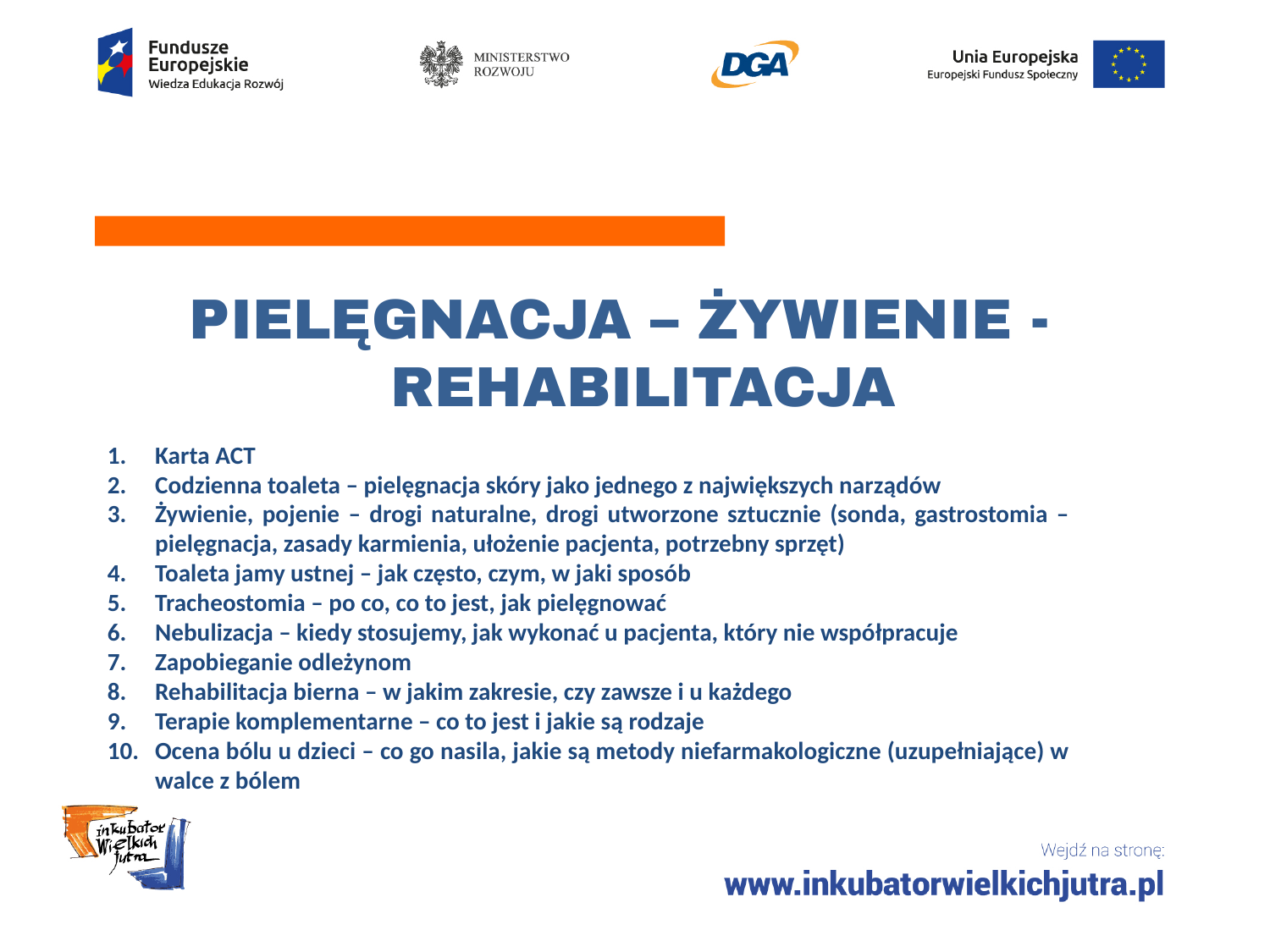

PIELĘGNACJA – ŻYWIENIE - REHABILITACJA

Karta ACT
Codzienna toaleta – pielęgnacja skóry jako jednego z największych narządów
Żywienie, pojenie – drogi naturalne, drogi utworzone sztucznie (sonda, gastrostomia – pielęgnacja, zasady karmienia, ułożenie pacjenta, potrzebny sprzęt)
Toaleta jamy ustnej – jak często, czym, w jaki sposób
Tracheostomia – po co, co to jest, jak pielęgnować
Nebulizacja – kiedy stosujemy, jak wykonać u pacjenta, który nie współpracuje
Zapobieganie odleżynom
Rehabilitacja bierna – w jakim zakresie, czy zawsze i u każdego
Terapie komplementarne – co to jest i jakie są rodzaje
Ocena bólu u dzieci – co go nasila, jakie są metody niefarmakologiczne (uzupełniające) w walce z bólem